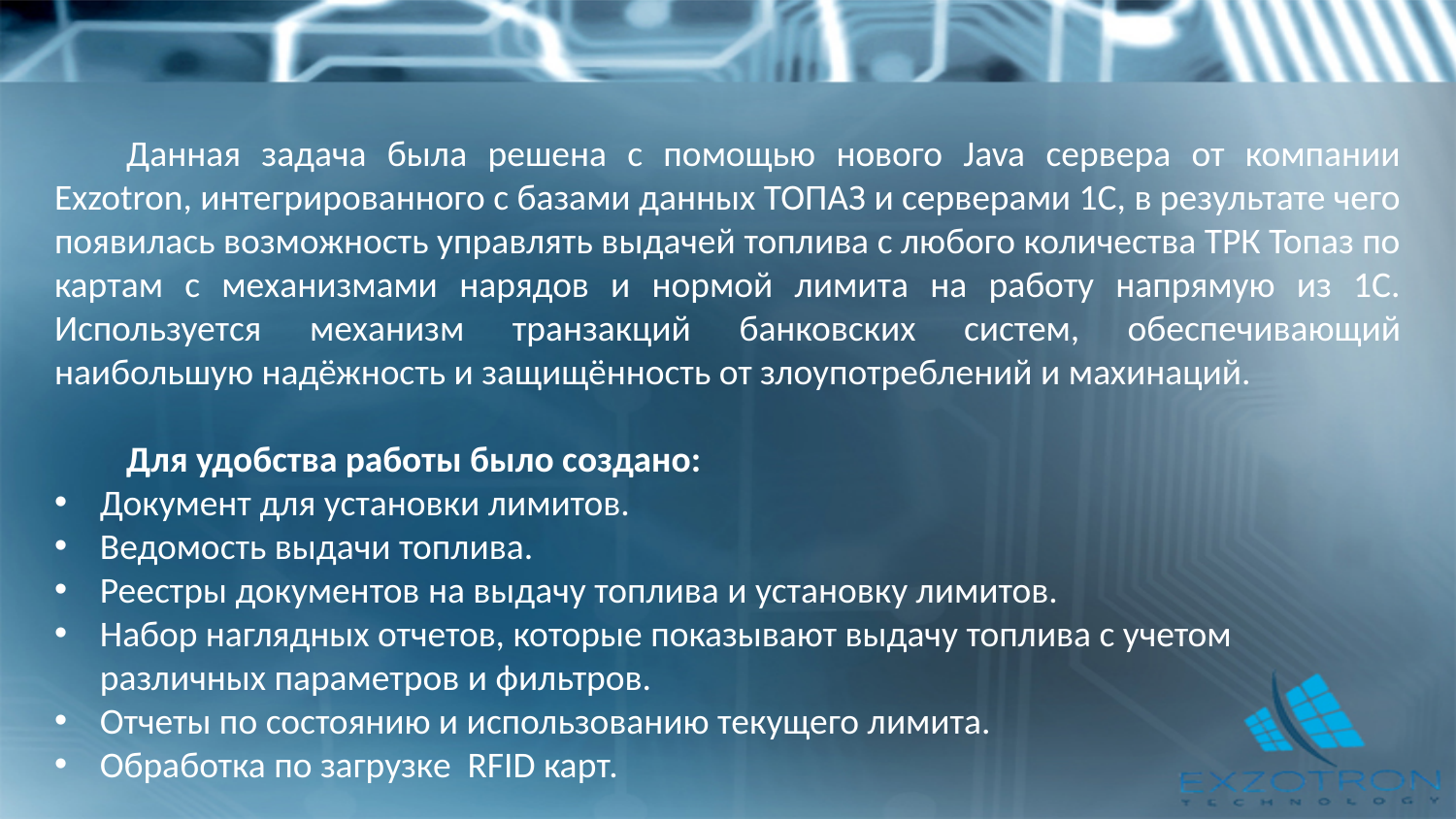

Данная задача была решена с помощью нового Java сервера от компании Exzotron, интегрированного с базами данных ТОПАЗ и серверами 1С, в результате чего появилась возможность управлять выдачей топлива с любого количества ТРК Топаз по картам с механизмами нарядов и нормой лимита на работу напрямую из 1С. Используется механизм транзакций банковских систем, обеспечивающий наибольшую надёжность и защищённость от злоупотреблений и махинаций.

Для удобства работы было создано:
Документ для установки лимитов.
Ведомость выдачи топлива.
Реестры документов на выдачу топлива и установку лимитов.
Набор наглядных отчетов, которые показывают выдачу топлива с учетом различных параметров и фильтров.
Отчеты по состоянию и использованию текущего лимита.
Обработка по загрузке  RFID карт.